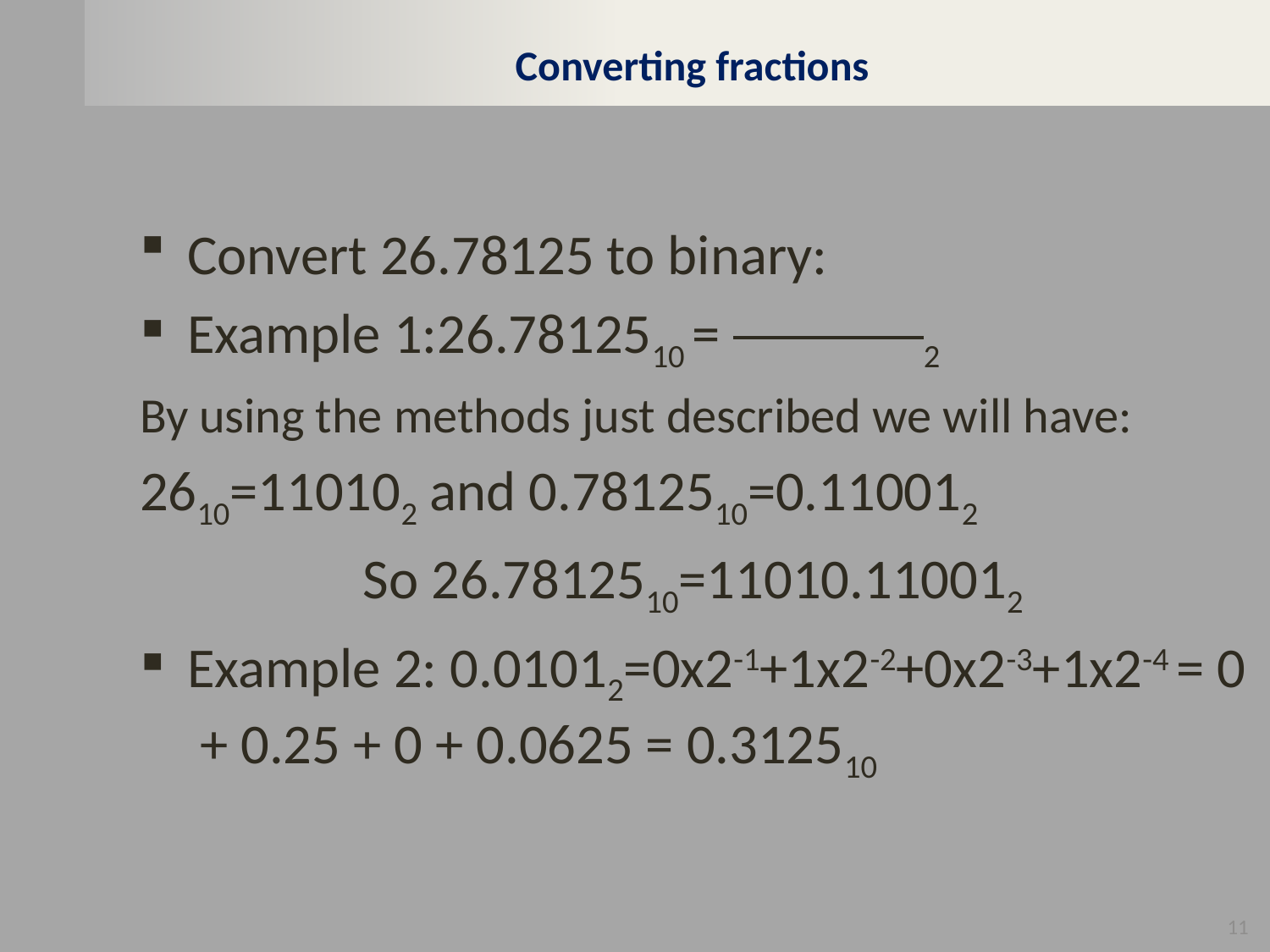

# Converting fractions
Convert 26.78125 to binary:
Example 1:26.7812510 =                2
By using the methods just described we will have:
2610=110102 and 0.7812510=0.110012
So 26.7812510=11010.110012
Example 2: 0.01012=0x2-1+1x2-2+0x2-3+1x2-4 = 0  + 0.25 + 0 + 0.0625 = 0.312510